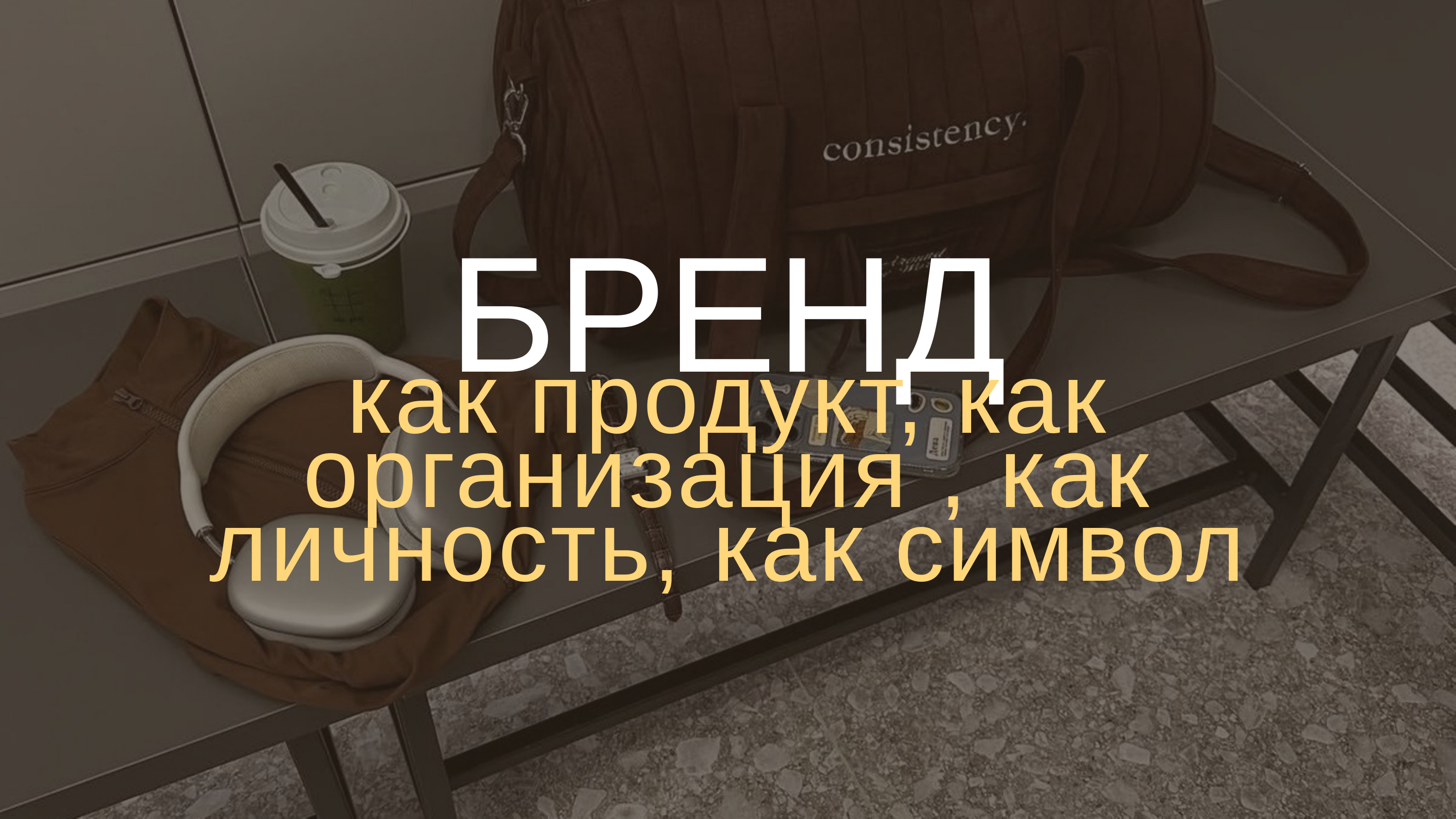

БРЕНД
как продукт, как организация , как личность, как символ